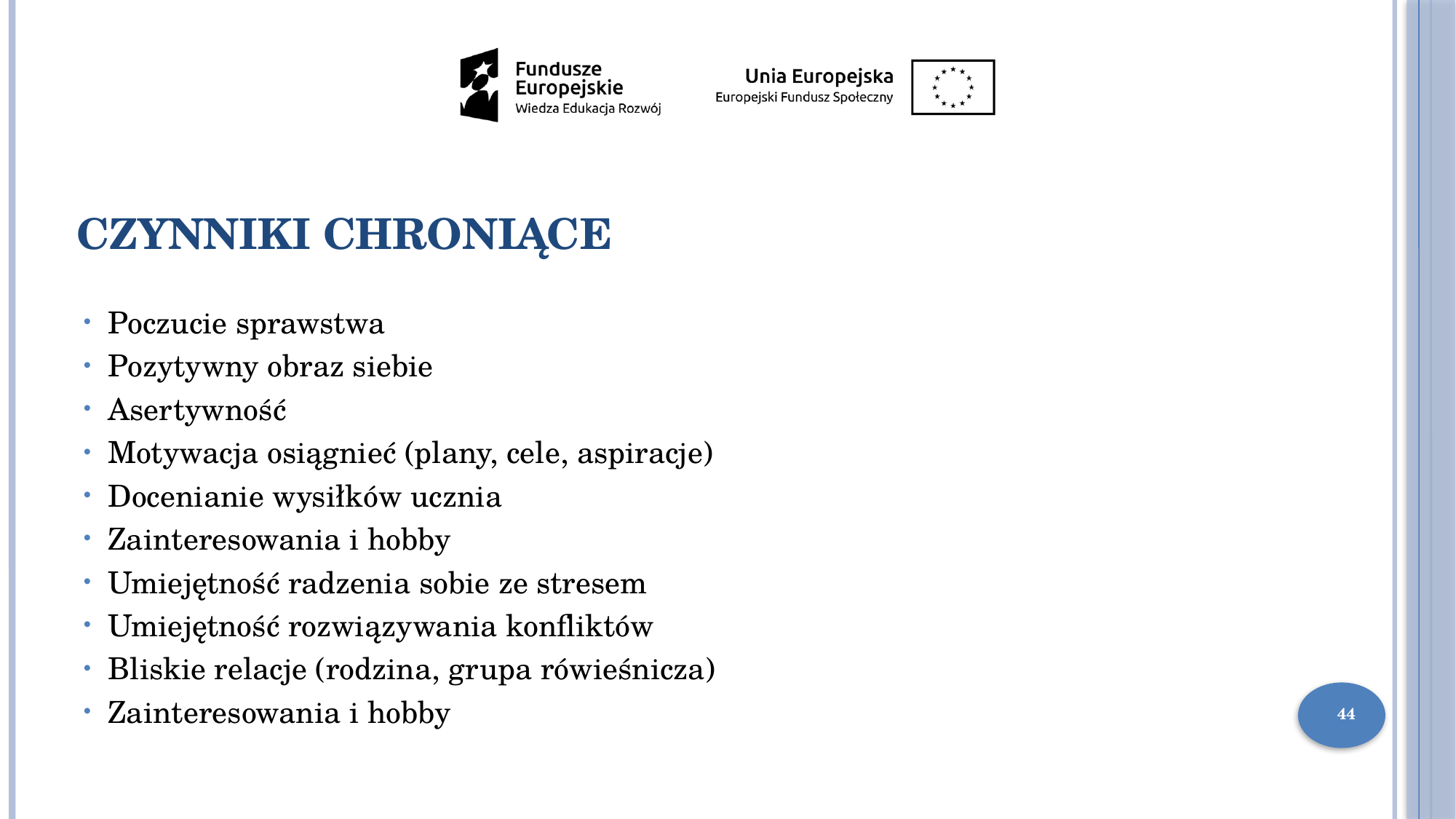

CZYNNIKI CHRONIĄCE
Poczucie sprawstwa
Pozytywny obraz siebie
Asertywność
Motywacja osiągnieć (plany, cele, aspiracje)
Docenianie wysiłków ucznia
Zainteresowania i hobby
Umiejętność radzenia sobie ze stresem
Umiejętność rozwiązywania konfliktów
Bliskie relacje (rodzina, grupa rówieśnicza)
Zainteresowania i hobby

44